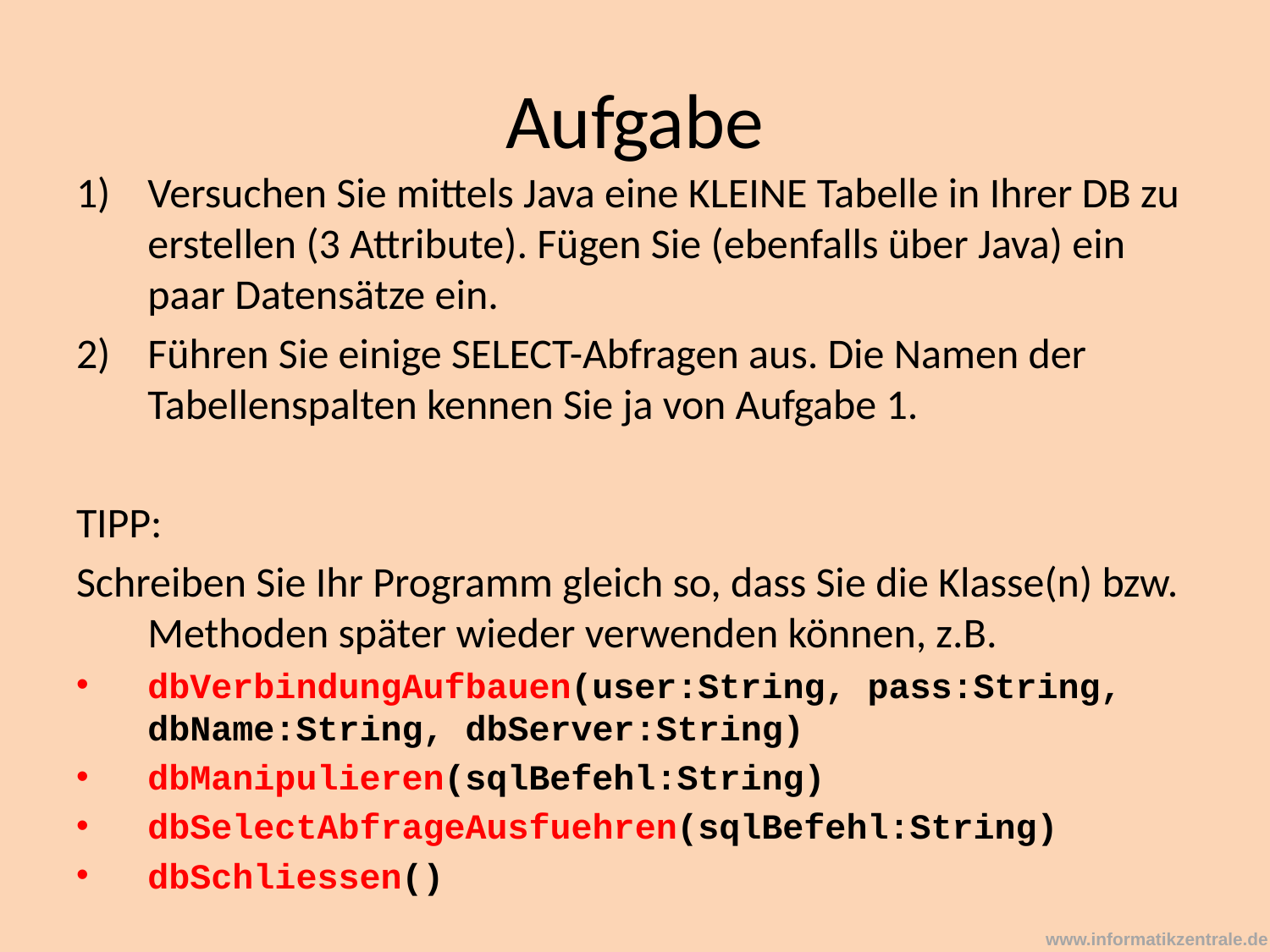

# Aufgabe
Versuchen Sie mittels Java eine KLEINE Tabelle in Ihrer DB zu erstellen (3 Attribute). Fügen Sie (ebenfalls über Java) ein paar Datensätze ein.
Führen Sie einige SELECT-Abfragen aus. Die Namen der Tabellenspalten kennen Sie ja von Aufgabe 1.

TIPP:
Schreiben Sie Ihr Programm gleich so, dass Sie die Klasse(n) bzw. Methoden später wieder verwenden können, z.B.
dbVerbindungAufbauen(user:String, pass:String, dbName:String, dbServer:String)
dbManipulieren(sqlBefehl:String)
dbSelectAbfrageAusfuehren(sqlBefehl:String)
dbSchliessen()